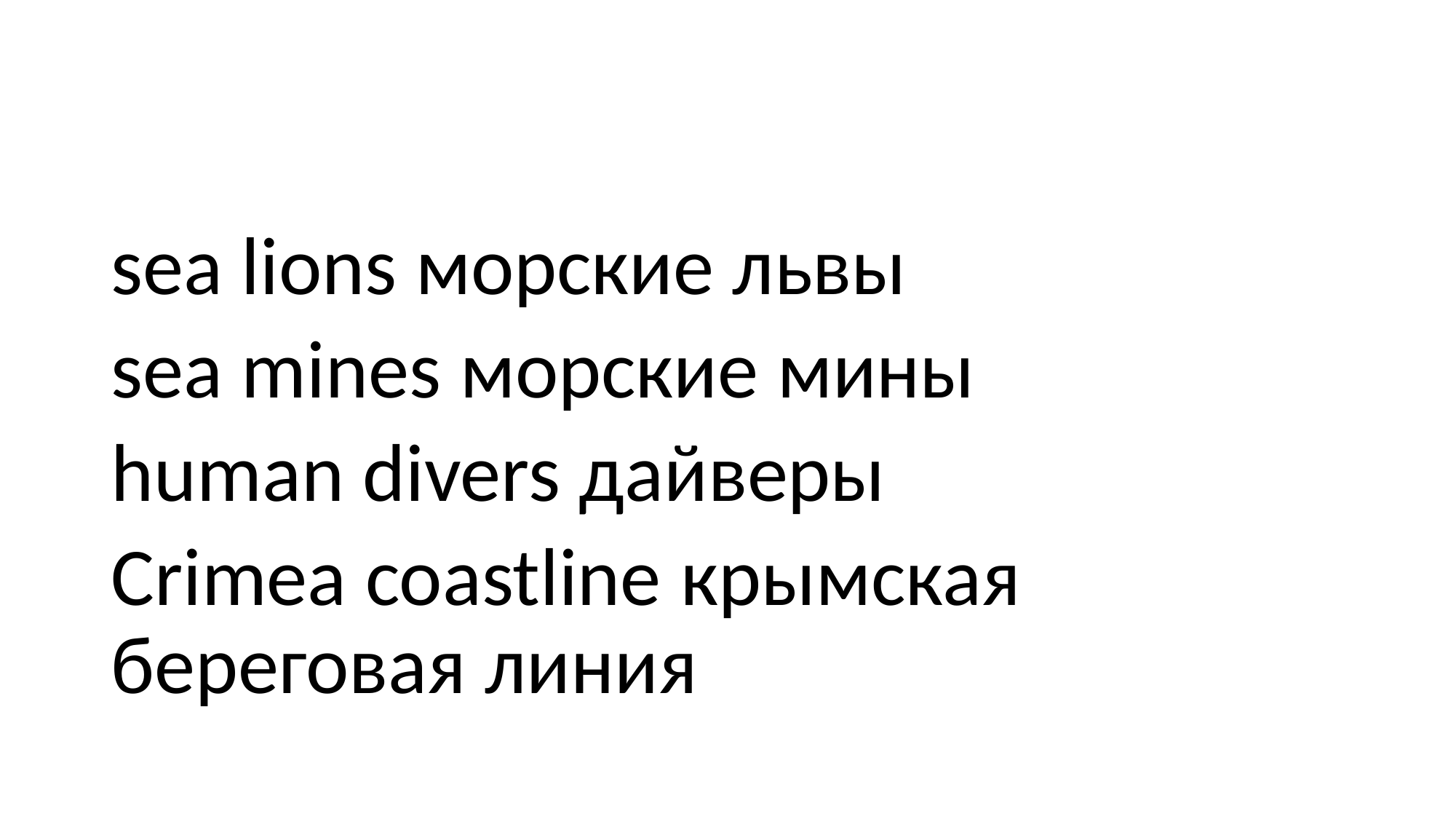

#
sea lions морские львы
sea mines морские мины
human divers дайверы
Crimea coastline крымская береговая линия